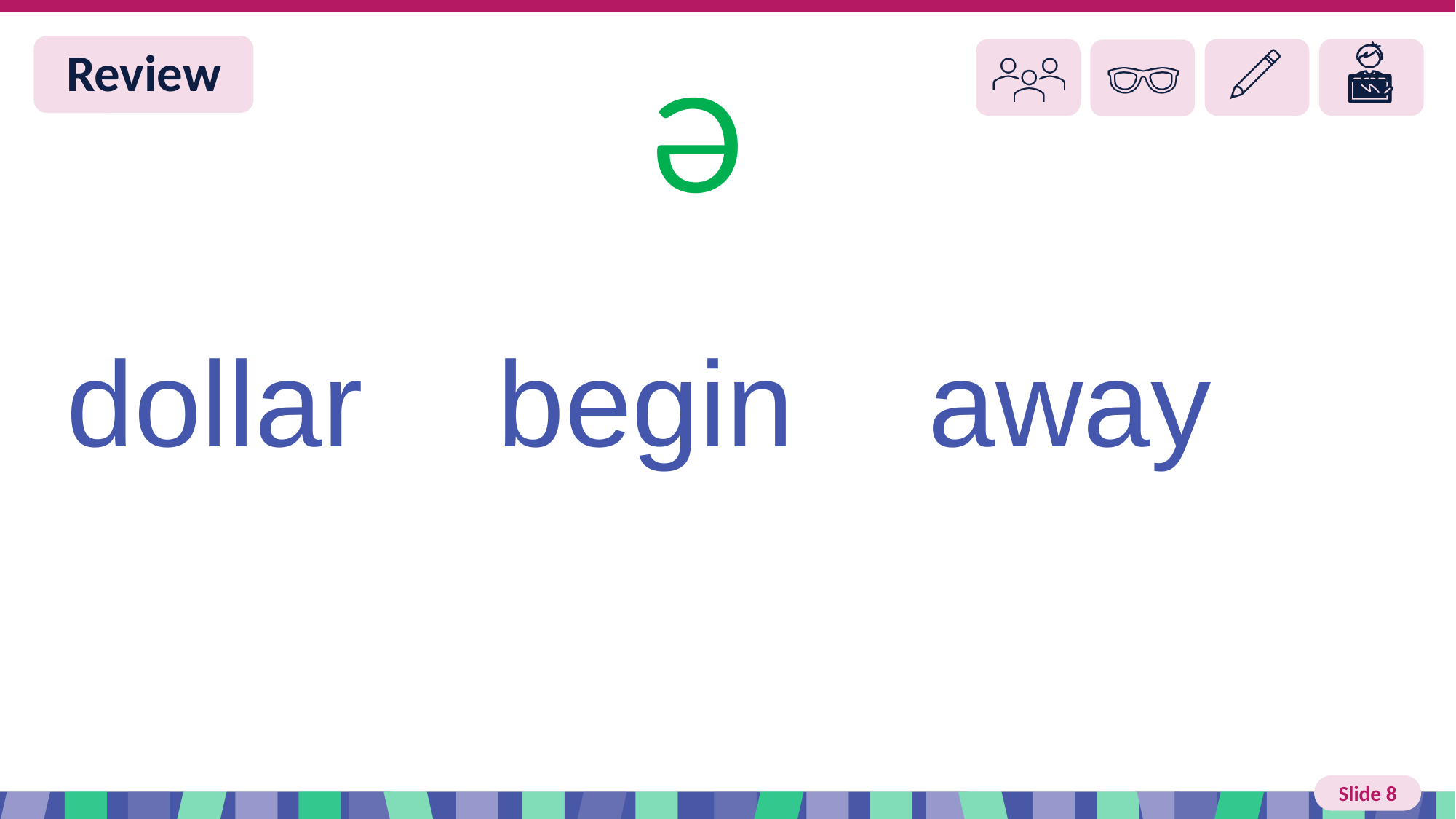

Slide 8 Review You do
Ə
dollar    begin    away